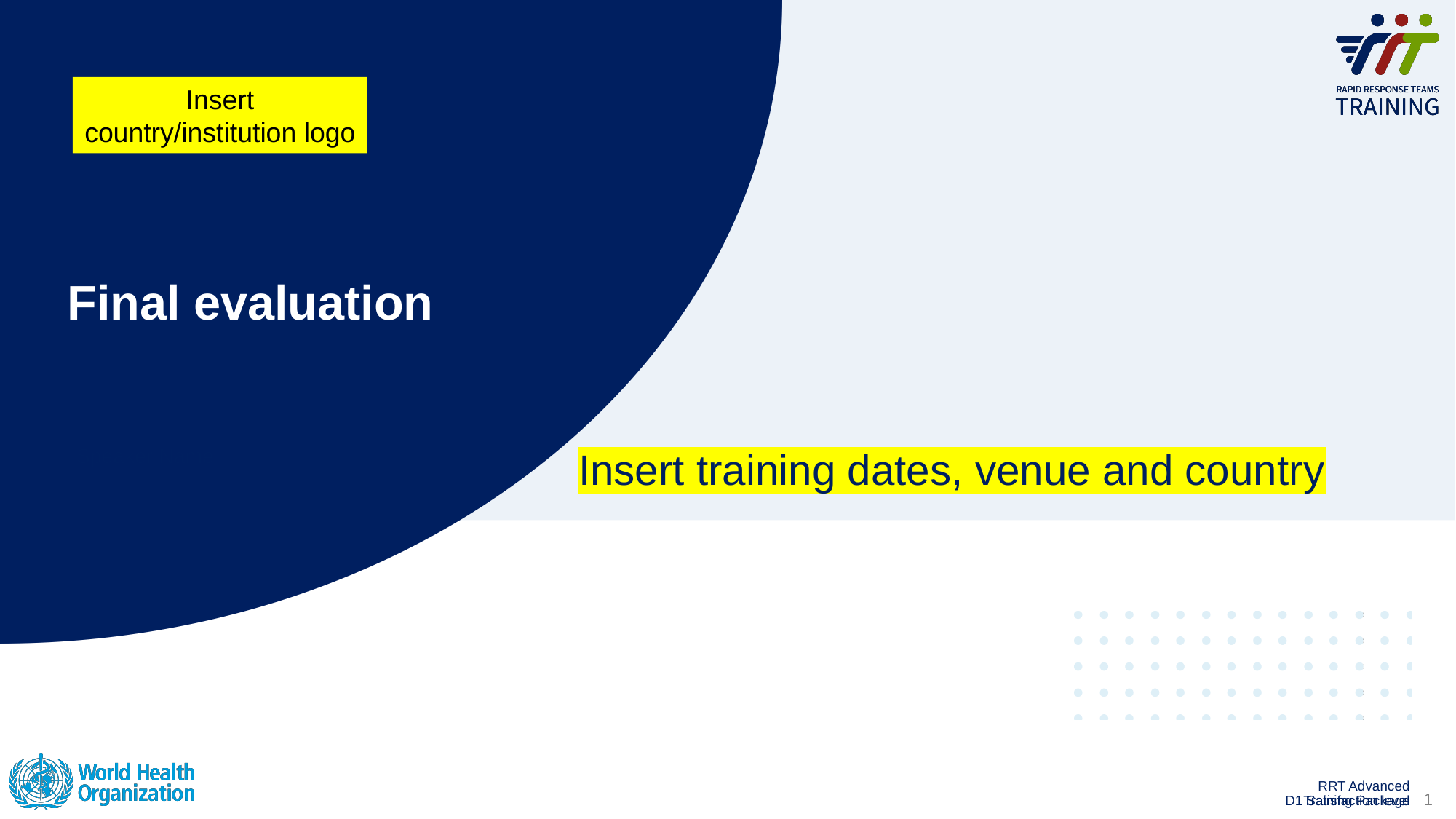

Insert country/institution logo
# Final evaluation​
Speaker Name
Insert training dates, venue and country